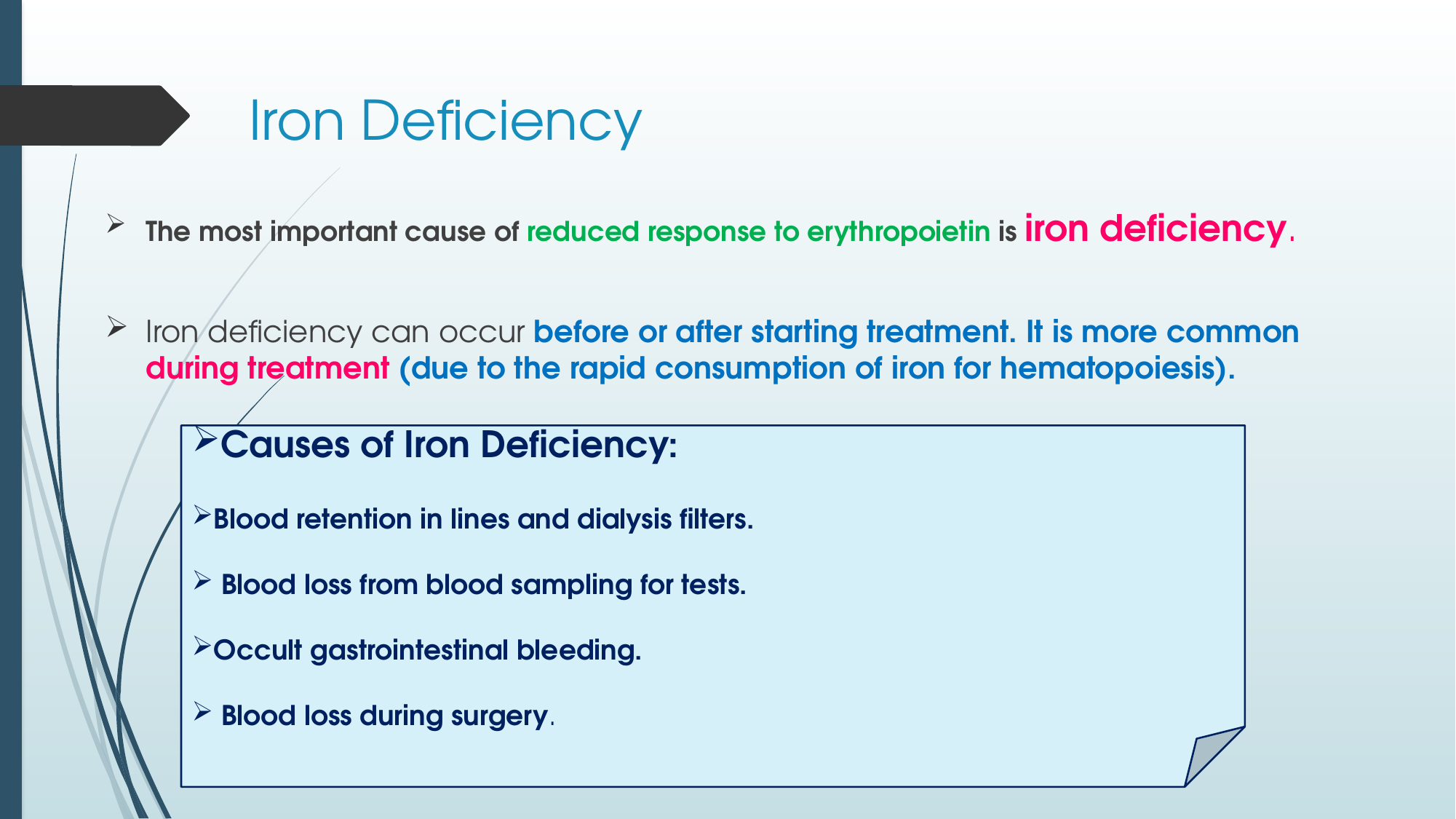

# Iron Deficiency
The most important cause of reduced response to erythropoietin is iron deficiency.

Iron deficiency can occur before or after starting treatment. It is more common during treatment (due to the rapid consumption of iron for hematopoiesis).

Causes of Iron Deficiency:

Blood retention in lines and dialysis filters.

 Blood loss from blood sampling for tests.

Occult gastrointestinal bleeding.

 Blood loss during surgery.